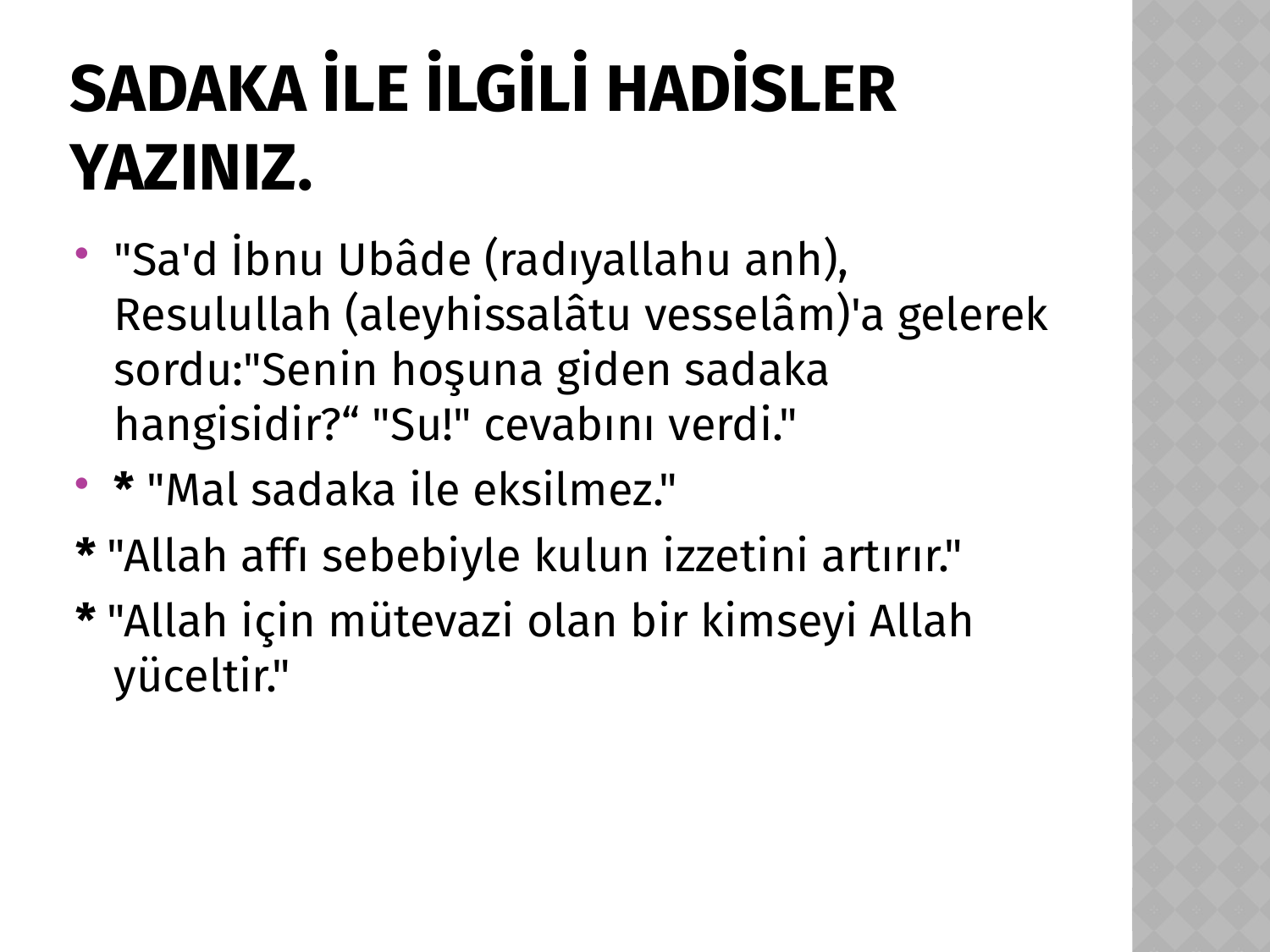

# Sadaka ile ilgili hadisler yazınız.
"Sa'd İbnu Ubâde (radıyallahu anh), Resulullah (aleyhissalâtu vesselâm)'a gelerek sordu:"Senin hoşuna giden sadaka hangisidir?“ "Su!" cevabını verdi."
* "Mal sadaka ile eksilmez."
* "Allah affı sebebiyle kulun izzetini artırır."
* "Allah için mütevazi olan bir kimseyi Allah yüceltir."